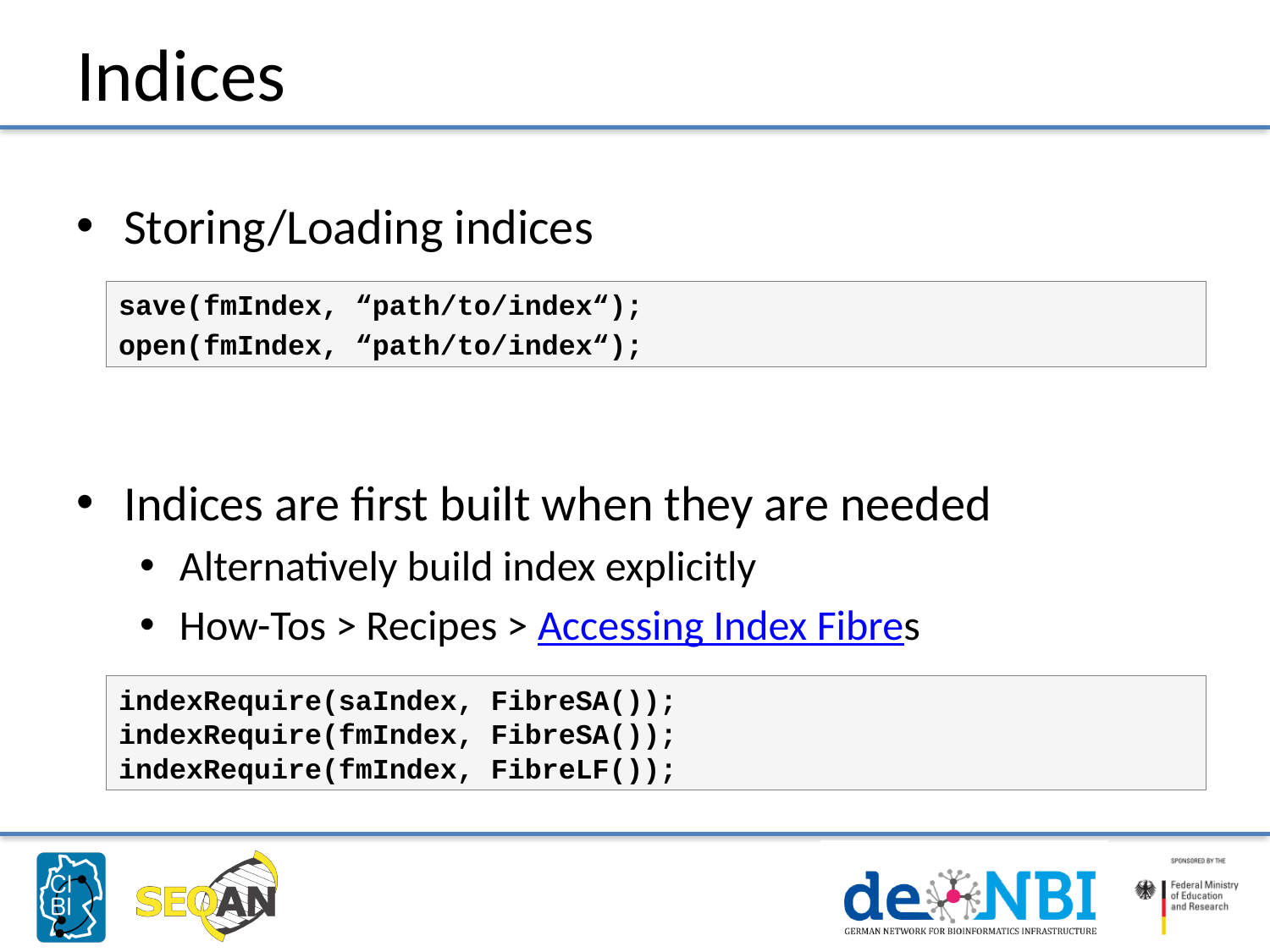

# Indices
Storing/Loading indices

Indices are first built when they are needed
Alternatively build index explicitly
How-Tos > Recipes > Accessing Index Fibres
save(fmIndex, “path/to/index“);
open(fmIndex, “path/to/index“);
indexRequire(saIndex, FibreSA());
indexRequire(fmIndex, FibreSA());
indexRequire(fmIndex, FibreLF());